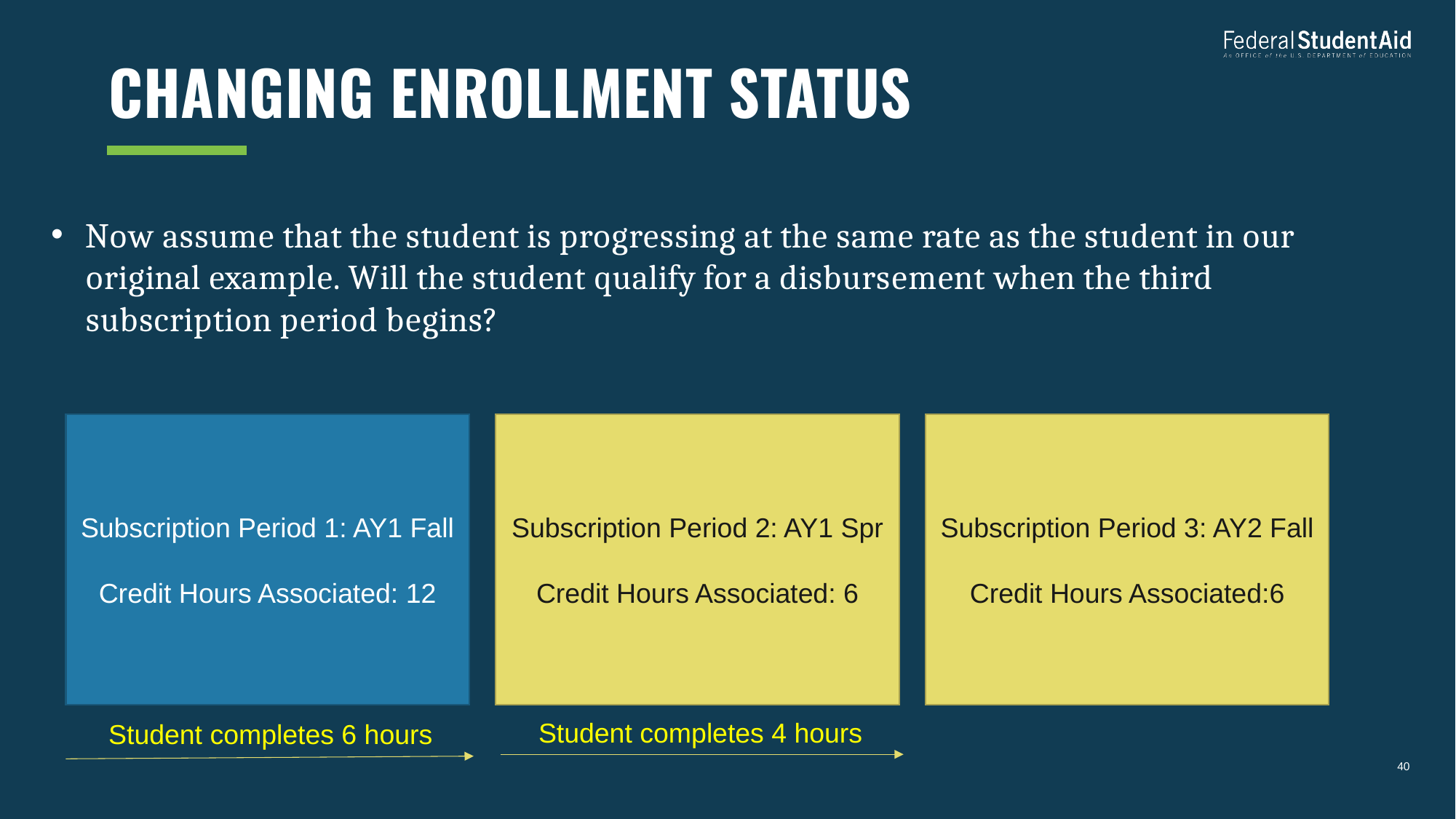

# Changing enrollment status
Now assume that the student is progressing at the same rate as the student in our original example. Will the student qualify for a disbursement when the third subscription period begins?
Subscription Period 1: AY1 Fall

Credit Hours Associated: 12
Subscription Period 2: AY1 Spr

Credit Hours Associated: 6
Subscription Period 3: AY2 Fall

Credit Hours Associated:6
Student completes 4 hours
Student completes 6 hours
40